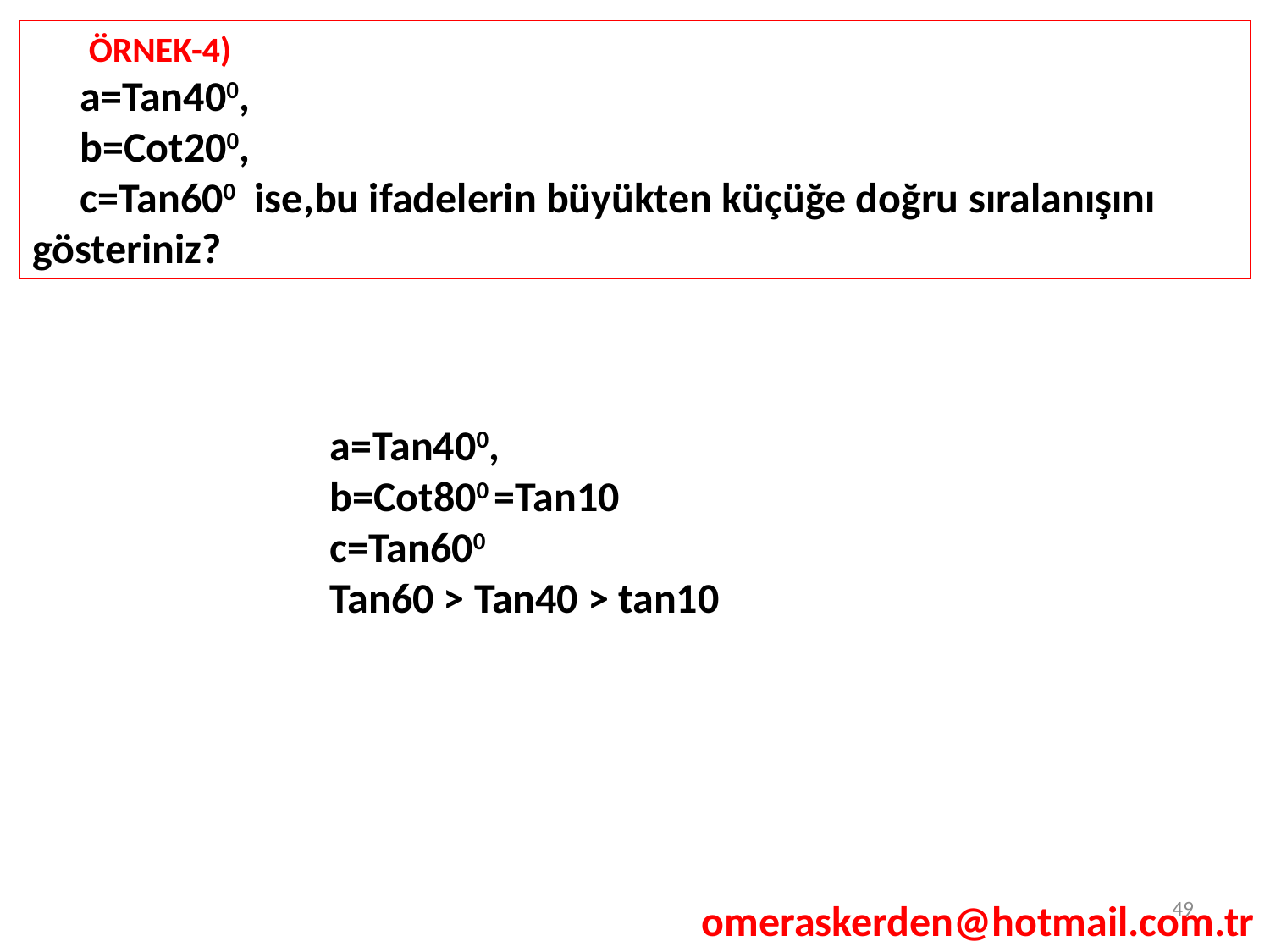

ÖRNEK-4)
     a=Tan400,
     b=Cot200,
     c=Tan600  ise,bu ifadelerin büyükten küçüğe doğru sıralanışını gösteriniz?
a=Tan400,
b=Cot800 =Tan10
c=Tan600
Tan60 > Tan40 > tan10
49
omeraskerden@hotmail.com.tr